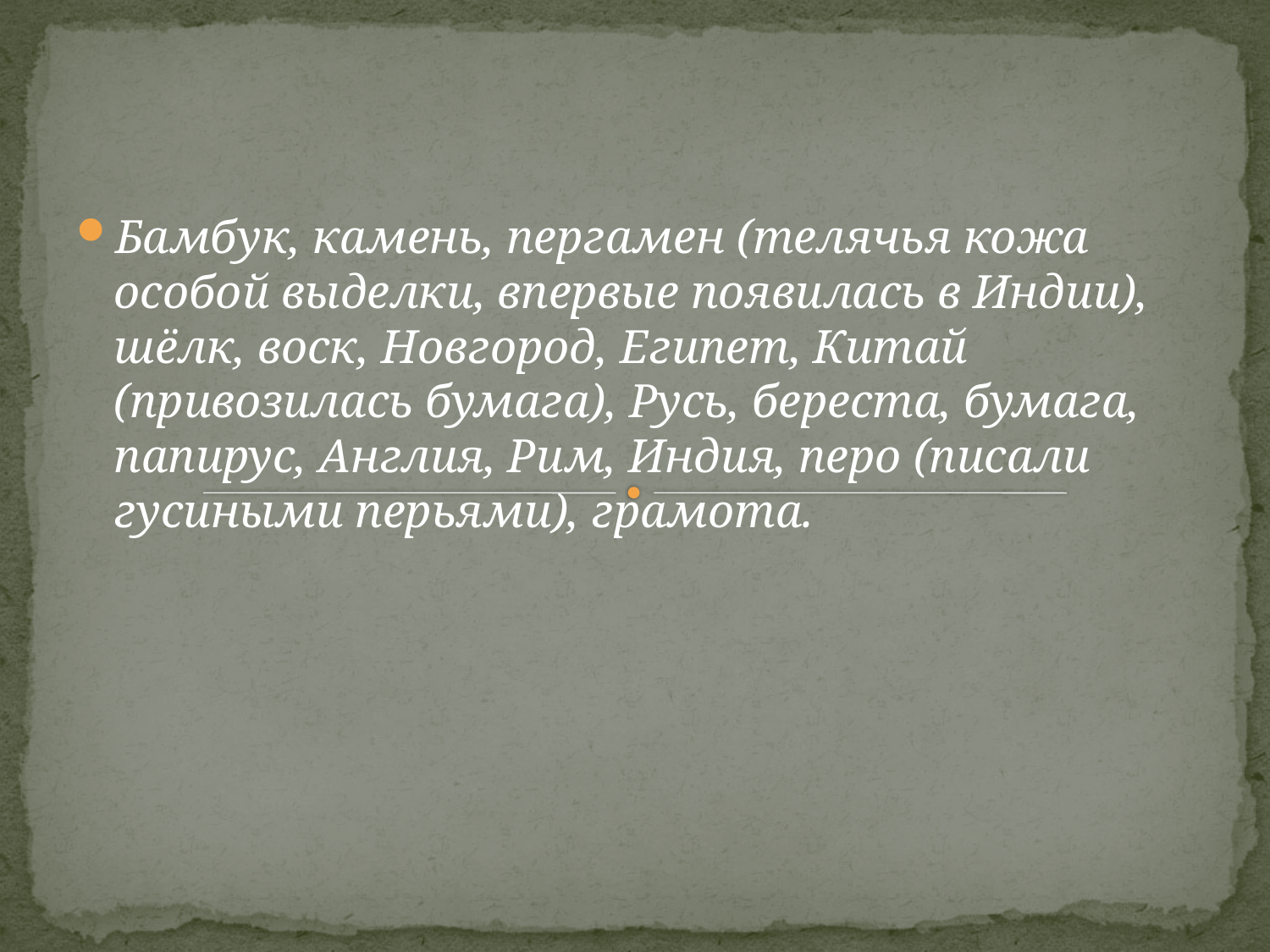

Бамбук, камень, пергамен (телячья кожа особой выделки, впервые появилась в Индии), шёлк, воск, Новгород, Египет, Китай (привозилась бумага), Русь, береста, бумага, папирус, Англия, Рим, Индия, перо (писали гусиными перьями), грамота.